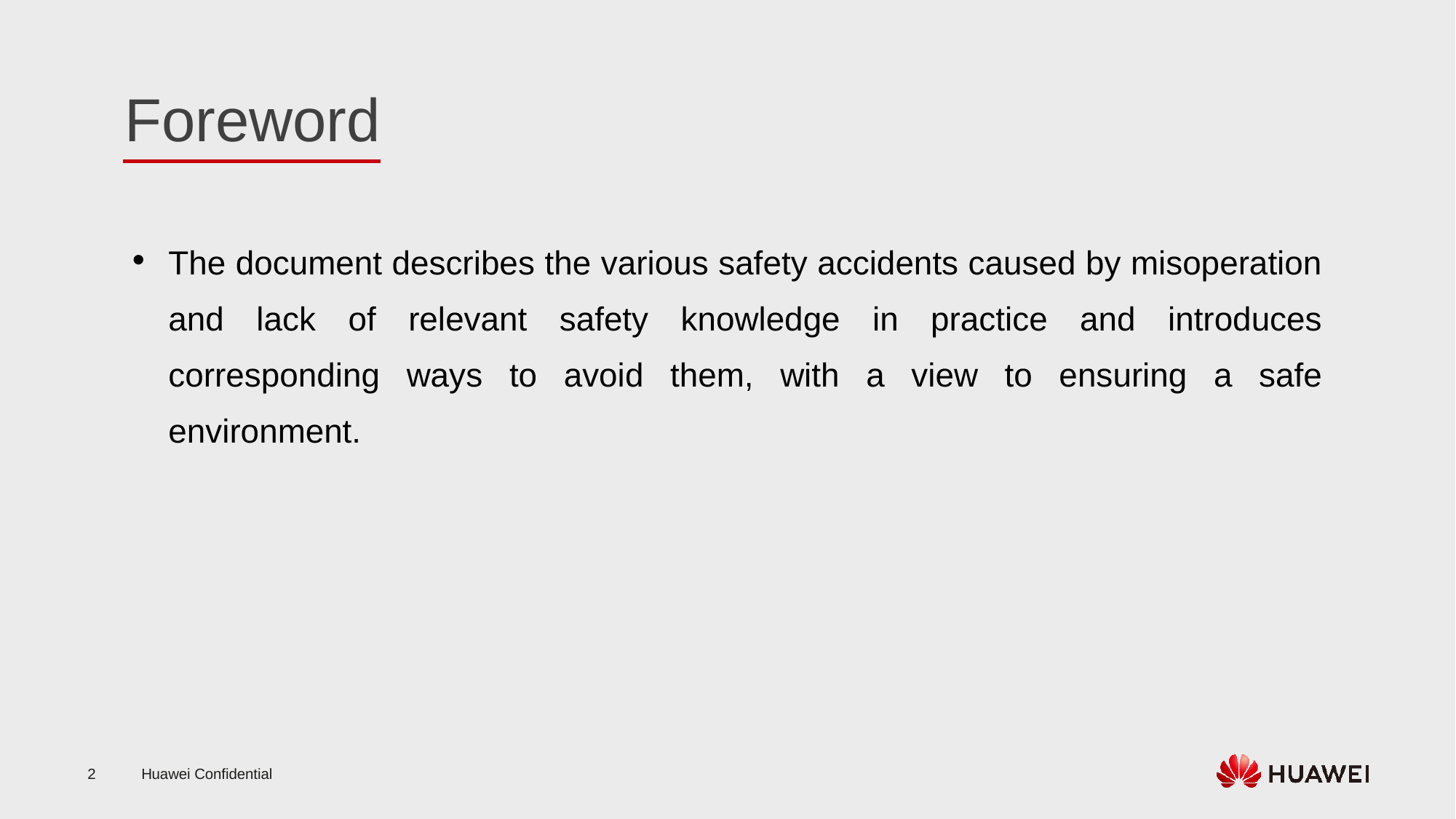

The document describes the various safety accidents caused by misoperation and lack of relevant safety knowledge in practice and introduces corresponding ways to avoid them, with a view to ensuring a safe environment.